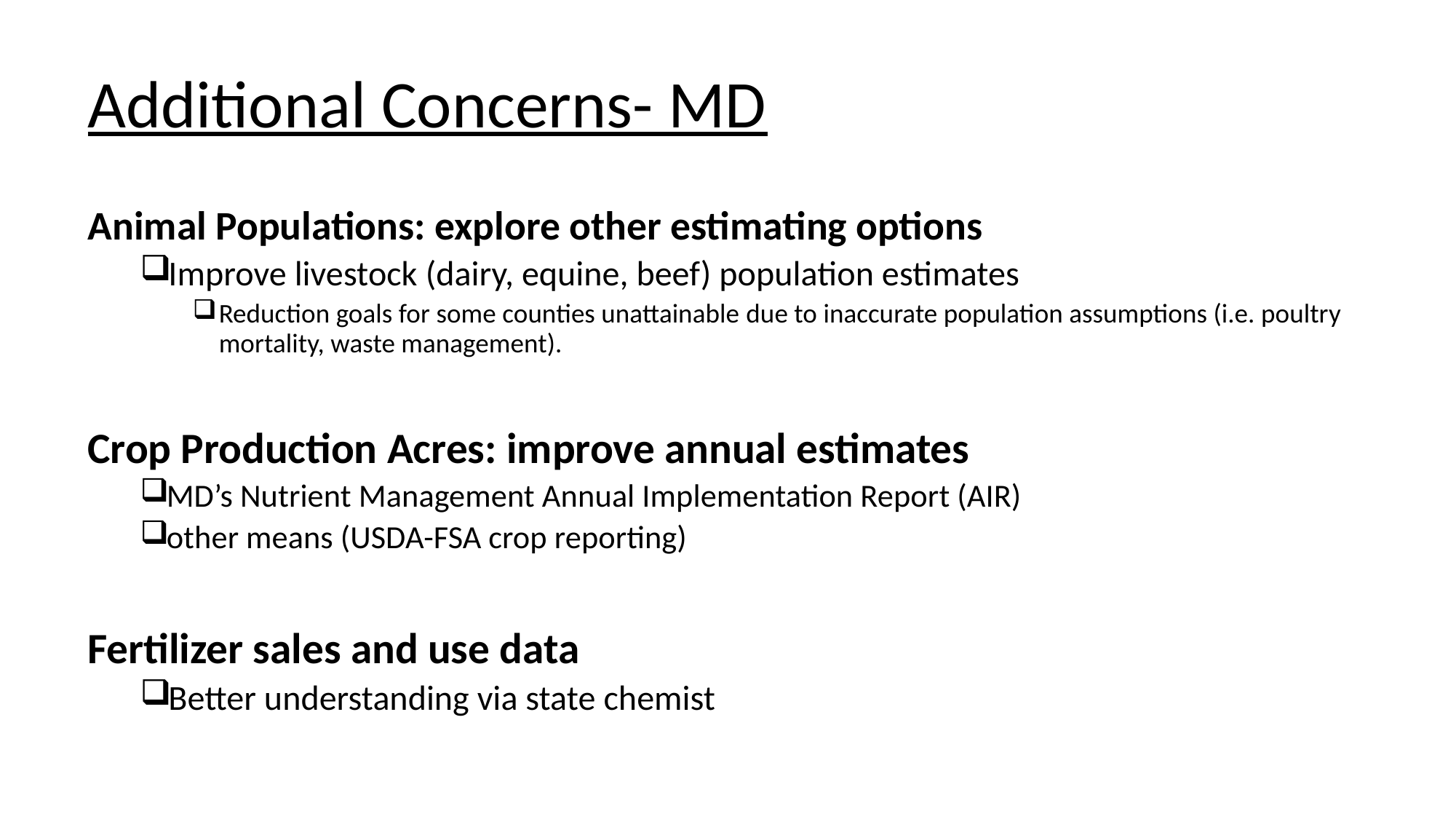

# Additional Concerns- MD
Animal Populations: explore other estimating options
Improve livestock (dairy, equine, beef) population estimates
Reduction goals for some counties unattainable due to inaccurate population assumptions (i.e. poultry mortality, waste management).

Crop Production Acres: improve annual estimates
MD’s Nutrient Management Annual Implementation Report (AIR)
other means (USDA-FSA crop reporting)

Fertilizer sales and use data
Better understanding via state chemist